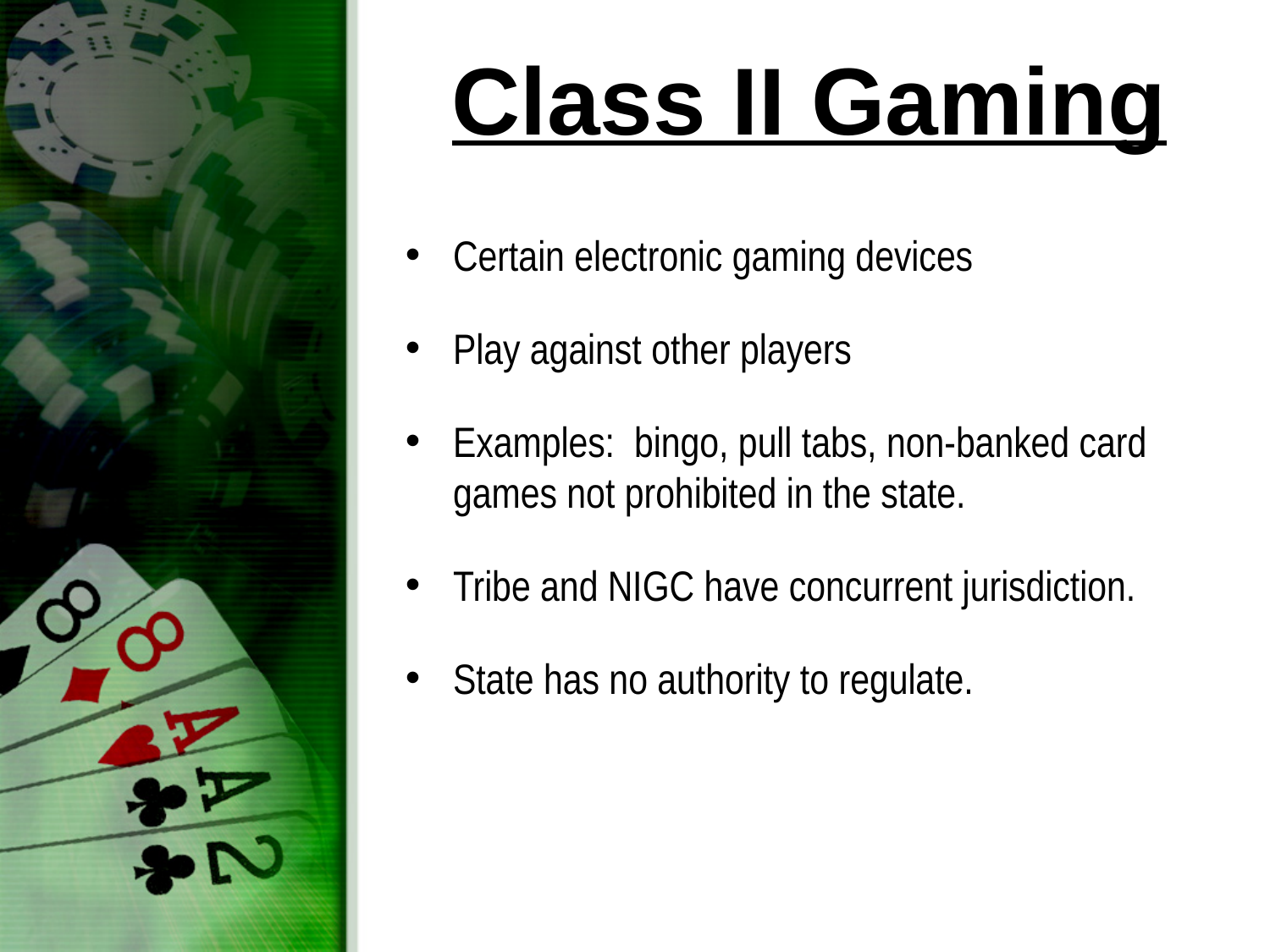

Class II Gaming
Certain electronic gaming devices
Play against other players
Examples:  bingo, pull tabs, non-banked card games not prohibited in the state.
Tribe and NIGC have concurrent jurisdiction.
State has no authority to regulate.